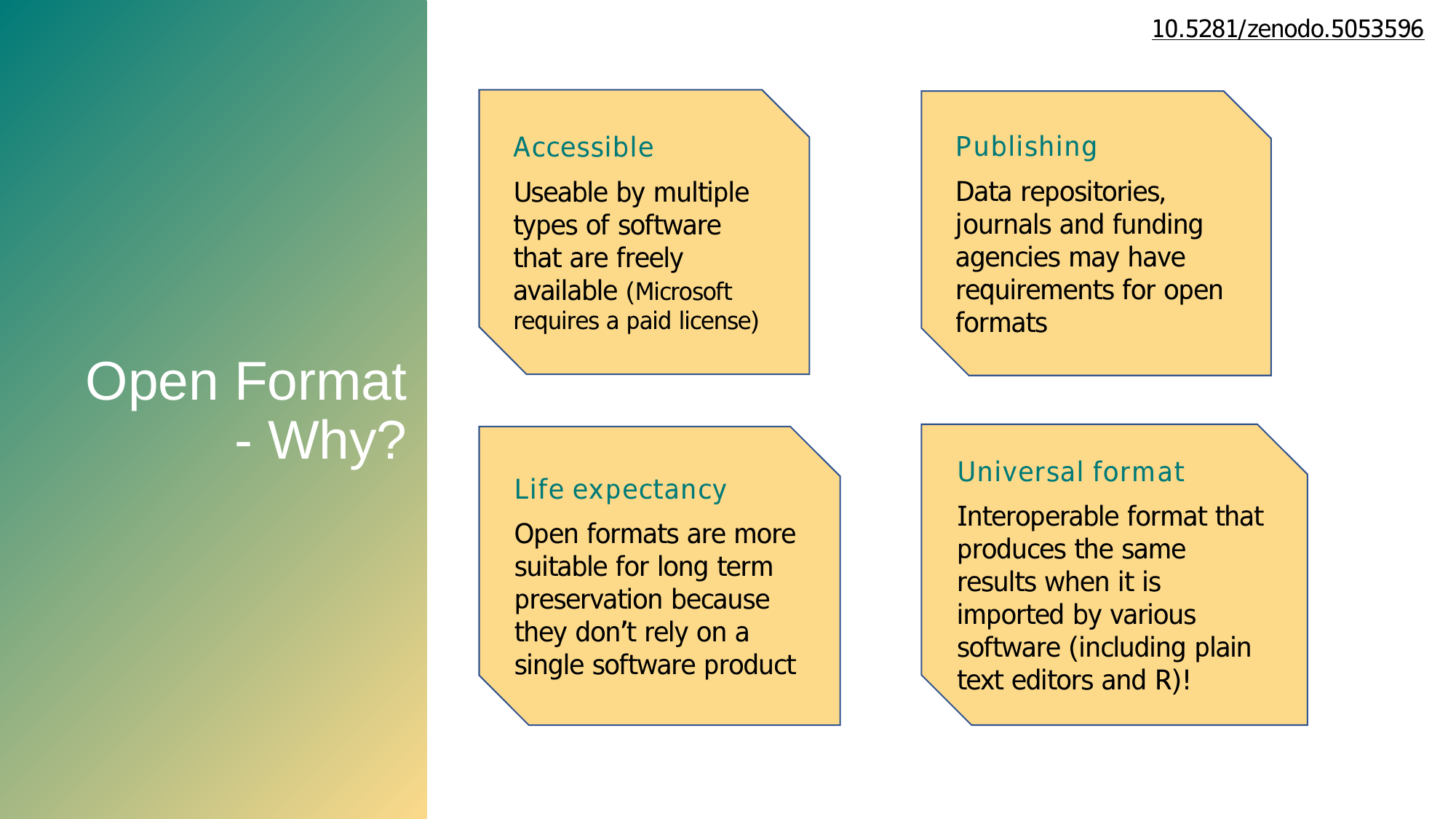

10.5281/zenodo.5053596
Open Format
- Why?
Accessible
Useable by multiple types of software that are freely available (Microsoft requires a paid license)
Publishing
Data repositories, journals and funding agencies may have requirements for open formats
Universal format
Interoperable format that produces the same results when it is imported by various software (including plain text editors and R)!
Life expectancy
Open formats are more suitable for long term preservation because they don’t rely on a single software product